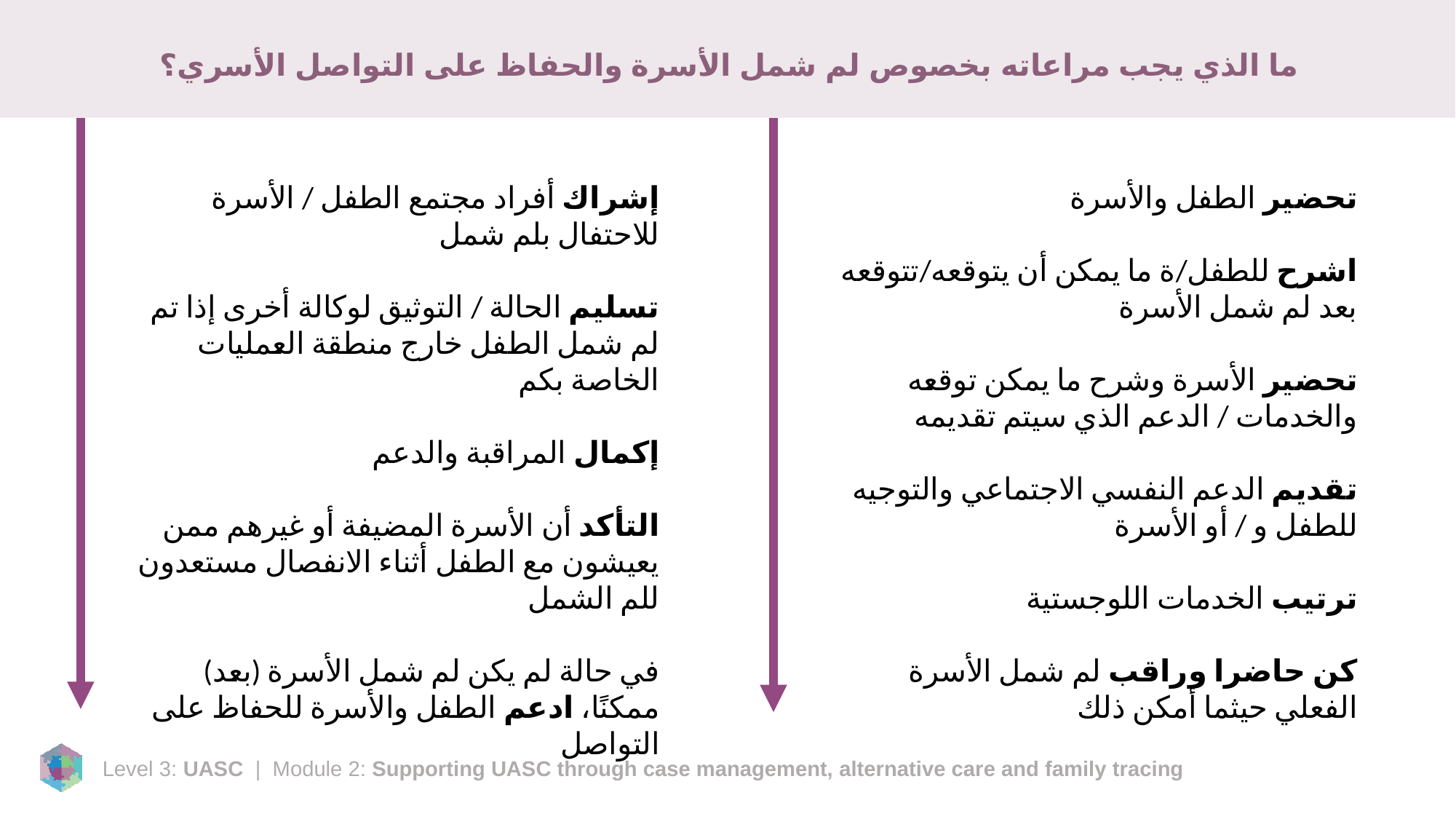

# ما الذي يجب مراعاته بخصوص لم شمل الأسرة والحفاظ على التواصل الأسري؟
إشراك أفراد مجتمع الطفل / الأسرة للاحتفال بلم شمل

تسليم الحالة / التوثيق لوكالة أخرى إذا تم لم شمل الطفل خارج منطقة العمليات الخاصة بكم

إكمال المراقبة والدعم

التأكد أن الأسرة المضيفة أو غيرهم ممن يعيشون مع الطفل أثناء الانفصال مستعدون للم الشمل

في حالة لم يكن لم شمل الأسرة (بعد) ممكنًا، ادعم الطفل والأسرة للحفاظ على التواصل
تحضير الطفل والأسرة

اشرح للطفل/ة ما يمكن أن يتوقعه/تتوقعه بعد لم شمل الأسرة

تحضير الأسرة وشرح ما يمكن توقعه والخدمات / الدعم الذي سيتم تقديمه

تقديم الدعم النفسي الاجتماعي والتوجيه للطفل و / أو الأسرة

ترتيب الخدمات اللوجستية

كن حاضرا وراقب لم شمل الأسرة الفعلي حيثما أمكن ذلك